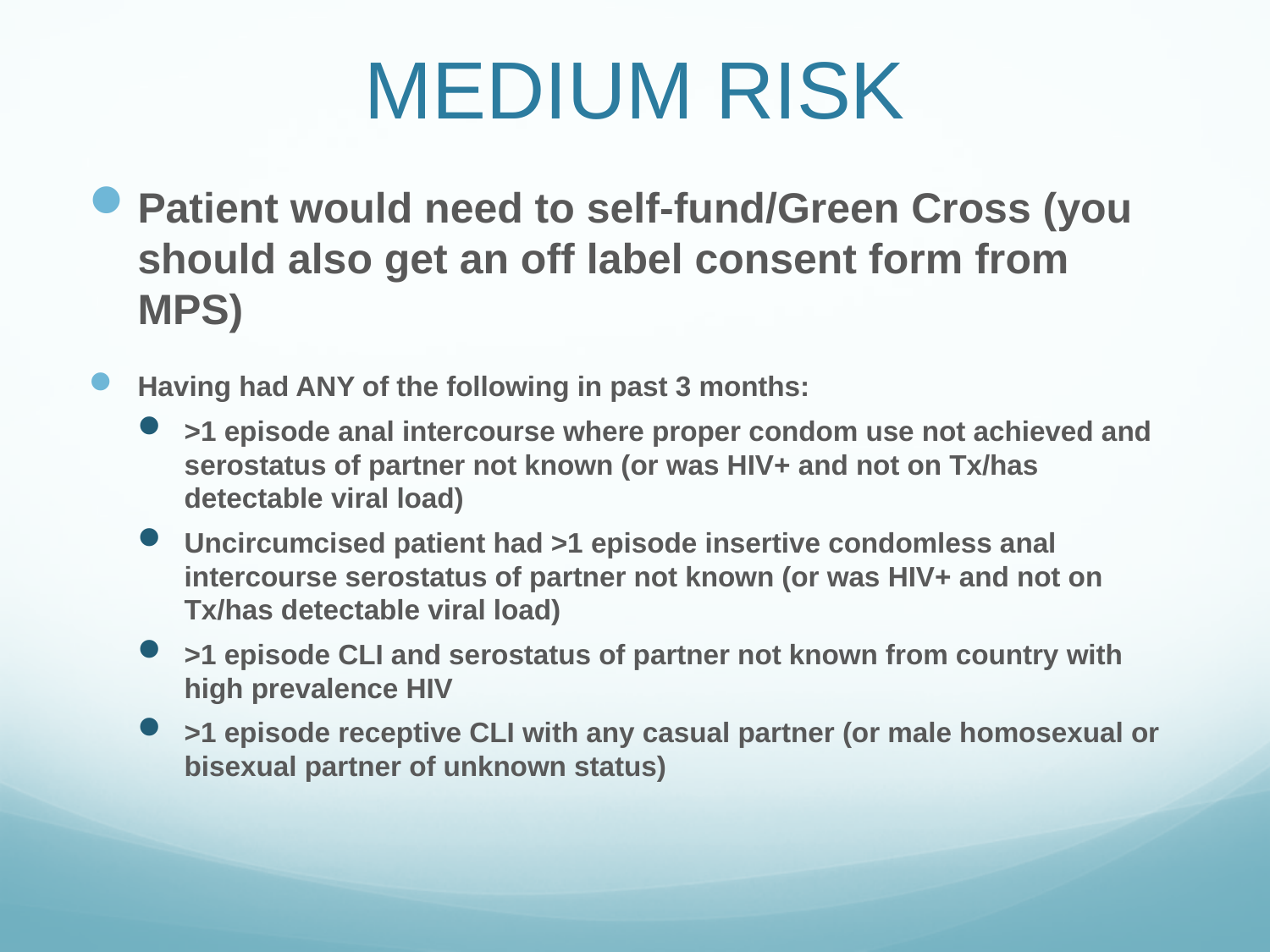

# MEDIUM RISK
Patient would need to self-fund/Green Cross (you should also get an off label consent form from MPS)
Having had ANY of the following in past 3 months:
>1 episode anal intercourse where proper condom use not achieved and serostatus of partner not known (or was HIV+ and not on Tx/has detectable viral load)
Uncircumcised patient had >1 episode insertive condomless anal intercourse serostatus of partner not known (or was HIV+ and not on Tx/has detectable viral load)
>1 episode CLI and serostatus of partner not known from country with high prevalence HIV
>1 episode receptive CLI with any casual partner (or male homosexual or bisexual partner of unknown status)